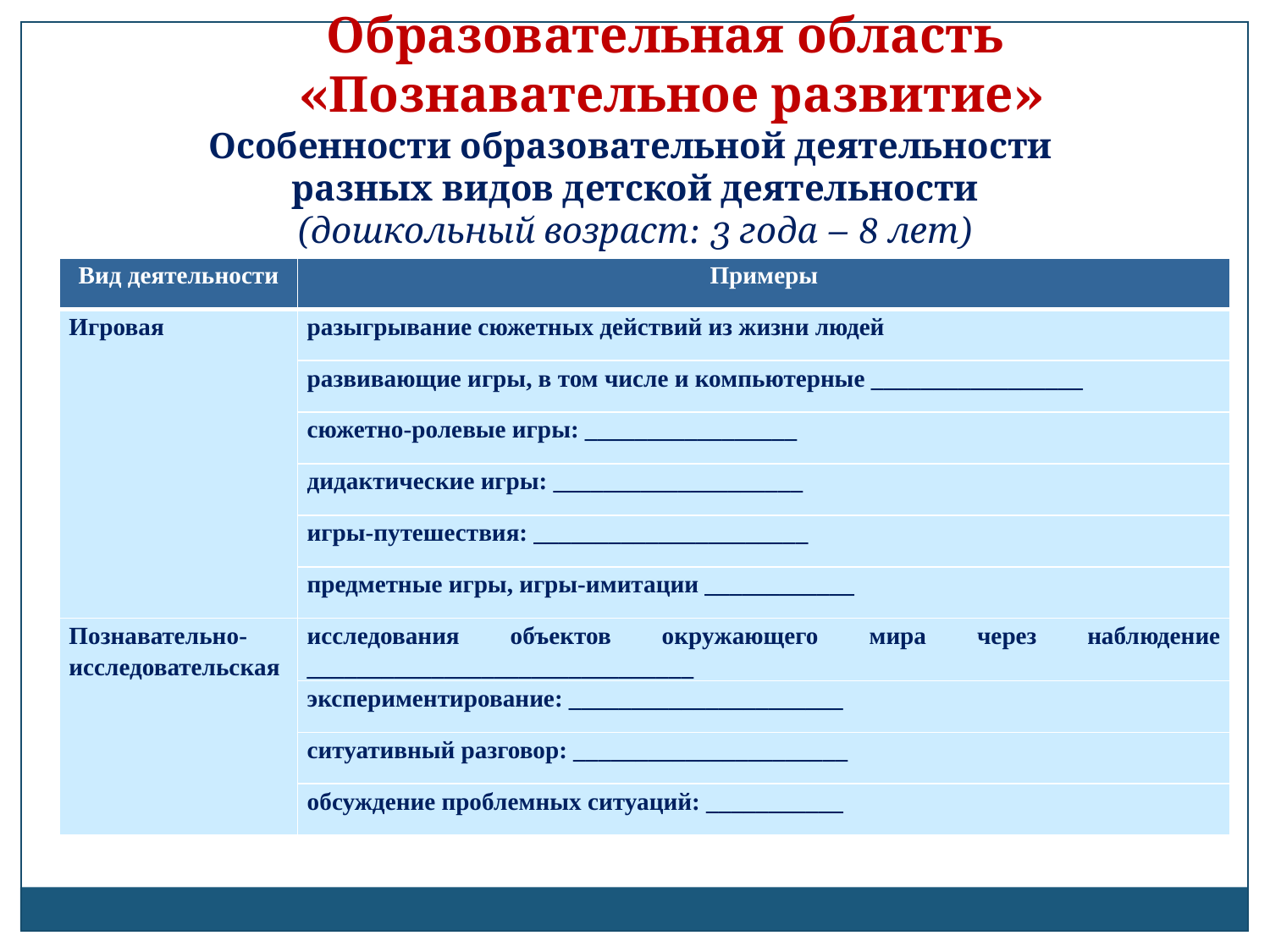

Образовательная область
«Познавательное развитие»
Особенности образовательной деятельности
разных видов детской деятельности
(дошкольный возраст: 3 года – 8 лет)
| Вид деятельности | Примеры |
| --- | --- |
| Игровая | разыгрывание сюжетных действий из жизни людей |
|  | развивающие игры, в том числе и компьютерные \_\_\_\_\_\_\_\_\_\_\_\_\_\_\_\_\_ |
|  | сюжетно-ролевые игры: \_\_\_\_\_\_\_\_\_\_\_\_\_\_\_\_\_ |
|  | дидактические игры: \_\_\_\_\_\_\_\_\_\_\_\_\_\_\_\_\_\_\_\_ |
|  | игры-путешествия: \_\_\_\_\_\_\_\_\_\_\_\_\_\_\_\_\_\_\_\_\_\_ |
|  | предметные игры, игры-имитации \_\_\_\_\_\_\_\_\_\_\_\_ |
| Познавательно-исследовательская | исследования объектов окружающего мира через наблюдение \_\_\_\_\_\_\_\_\_\_\_\_\_\_\_\_\_\_\_\_\_\_\_\_\_\_\_\_\_\_\_ |
|  | экспериментирование: \_\_\_\_\_\_\_\_\_\_\_\_\_\_\_\_\_\_\_\_\_\_ |
|  | ситуативный разговор: \_\_\_\_\_\_\_\_\_\_\_\_\_\_\_\_\_\_\_\_\_\_ |
|  | обсуждение проблемных ситуаций: \_\_\_\_\_\_\_\_\_\_\_ |